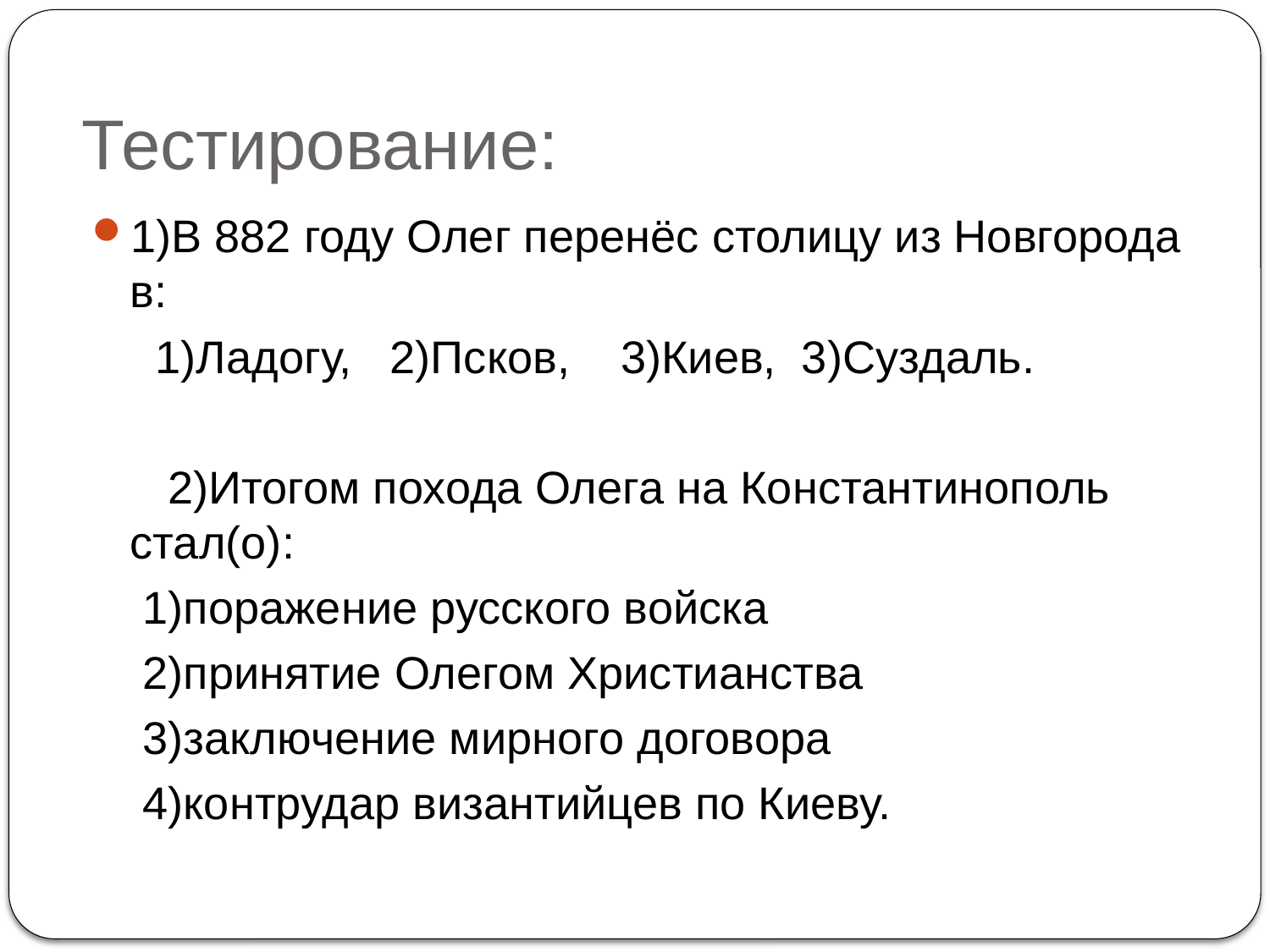

# Тестирование:
1)В 882 году Олег перенёс столицу из Новгорода в:
     1)Ладогу,   2)Псков,    3)Киев,  3)Суздаль.

      2)Итогом похода Олега на Константинополь     стал(о):
    1)поражение русского войска
    2)принятие Олегом Христианства
    3)заключение мирного договора
    4)контрудар византийцев по Киеву.